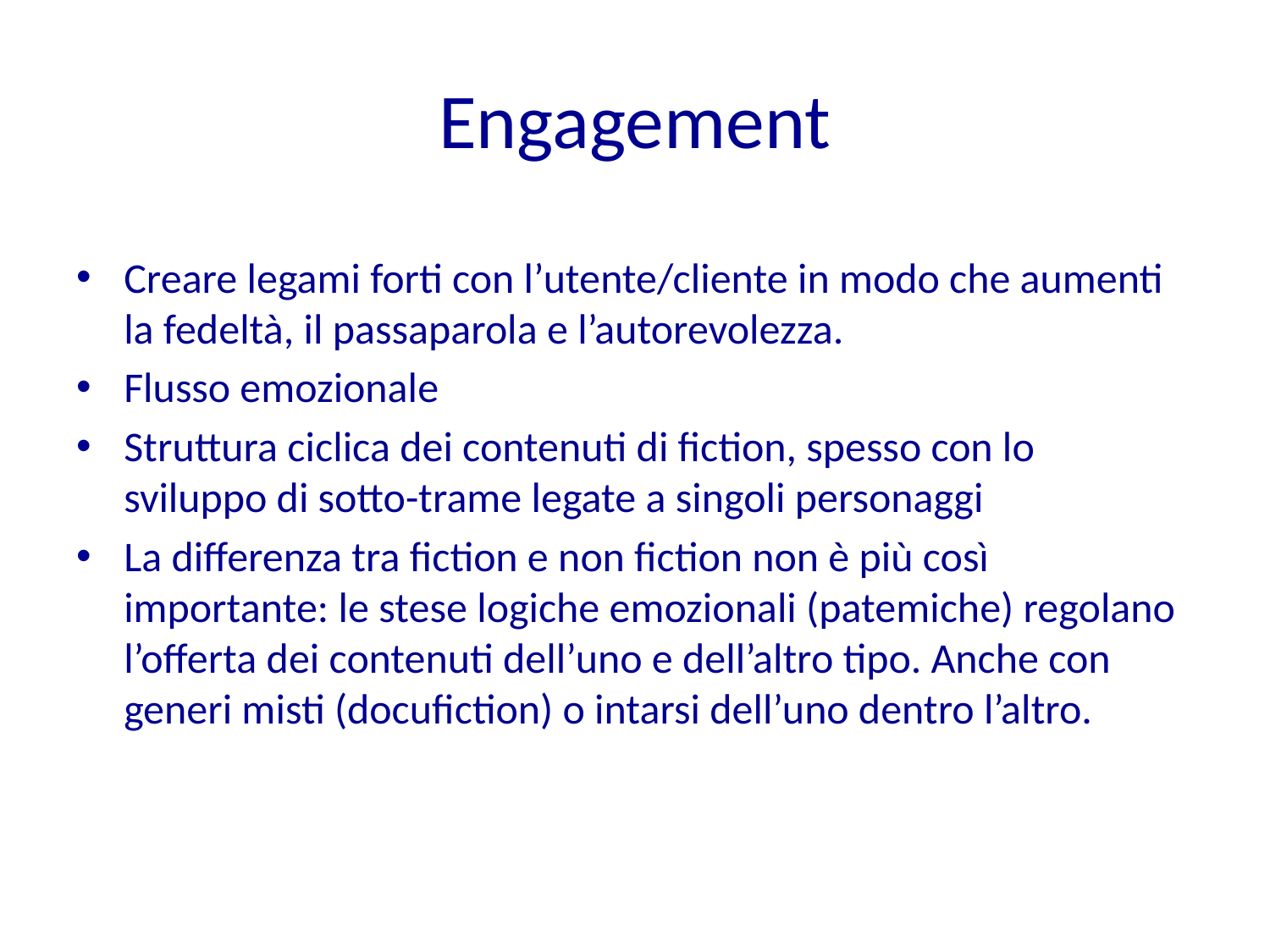

# Engagement
Creare legami forti con l’utente/cliente in modo che aumenti la fedeltà, il passaparola e l’autorevolezza.
Flusso emozionale
Struttura ciclica dei contenuti di fiction, spesso con lo sviluppo di sotto-trame legate a singoli personaggi
La differenza tra fiction e non fiction non è più così importante: le stese logiche emozionali (patemiche) regolano l’offerta dei contenuti dell’uno e dell’altro tipo. Anche con generi misti (docufiction) o intarsi dell’uno dentro l’altro.